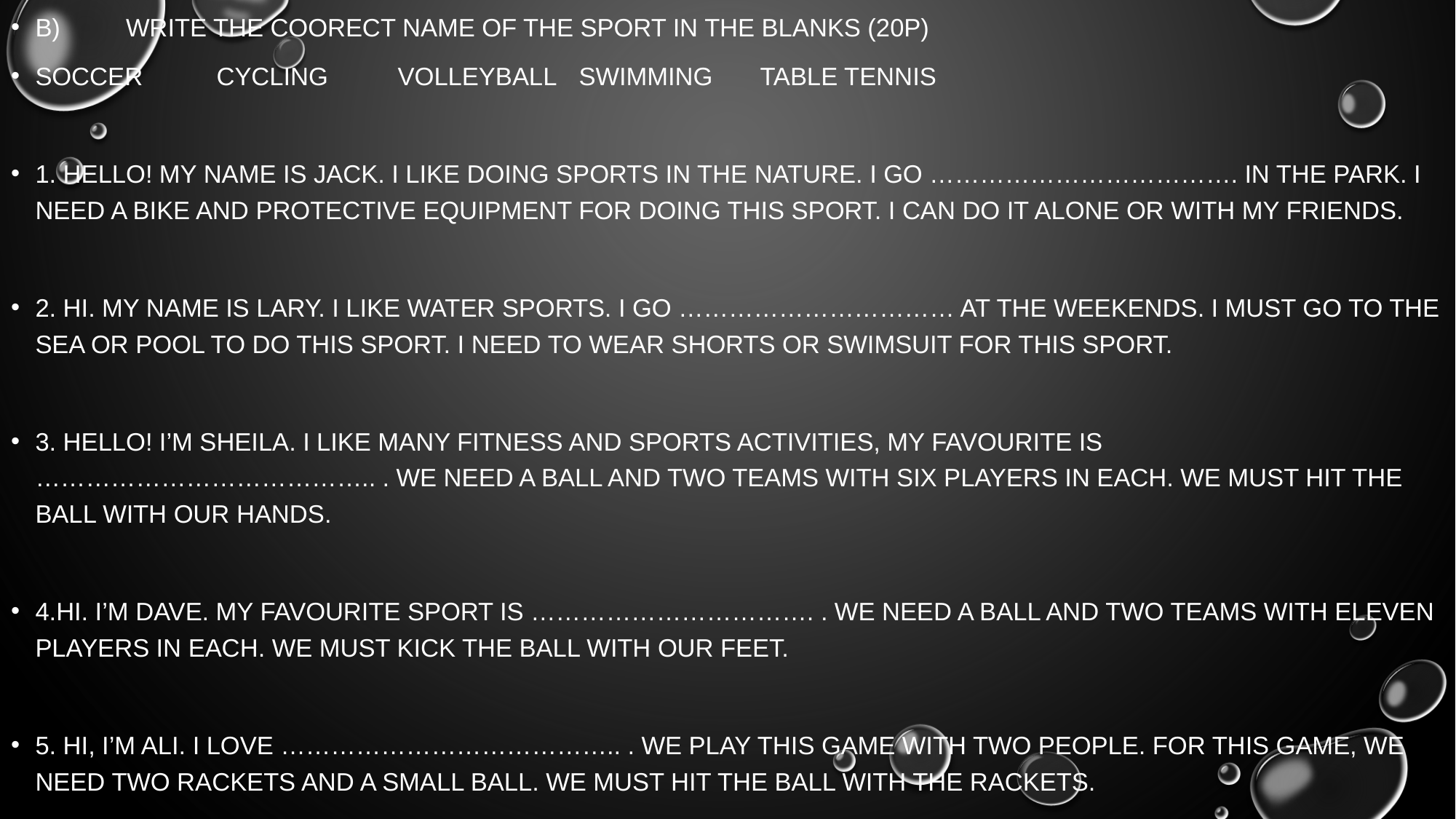

B)	WRITE THE COORECT NAME OF THE SPORT IN THE BLANKS (20P)
Soccer	Cycling	Volleyball	Swimming	Table Tennis

1. Hello! My name is Jack. I like doing sports in the nature. I go ………………………………. in the park. I need a bike and protective equipment for doing this sport. I can do it alone or with my friends.

2. Hi. My name is Lary. I like water sports. I go …………………………… at the weekends. I must go to the sea or pool to do this sport. I need to wear shorts or swimsuit for this sport.

3. Hello! I’m Sheila. I like many fitness and sports activities, my favourite is ………………………………….. . We need a ball and two teams with six players in each. We must hit the ball with our hands.

4.Hi. I’m Dave. My favourite sport is ……………………………. . We need a ball and two teams with eleven players in each. We must kick the ball with our feet.

5. Hi, I’m Ali. I love ………………………………….. . We play this game with two people. For this game, we need two rackets and a small ball. We must hit the ball with the rackets.